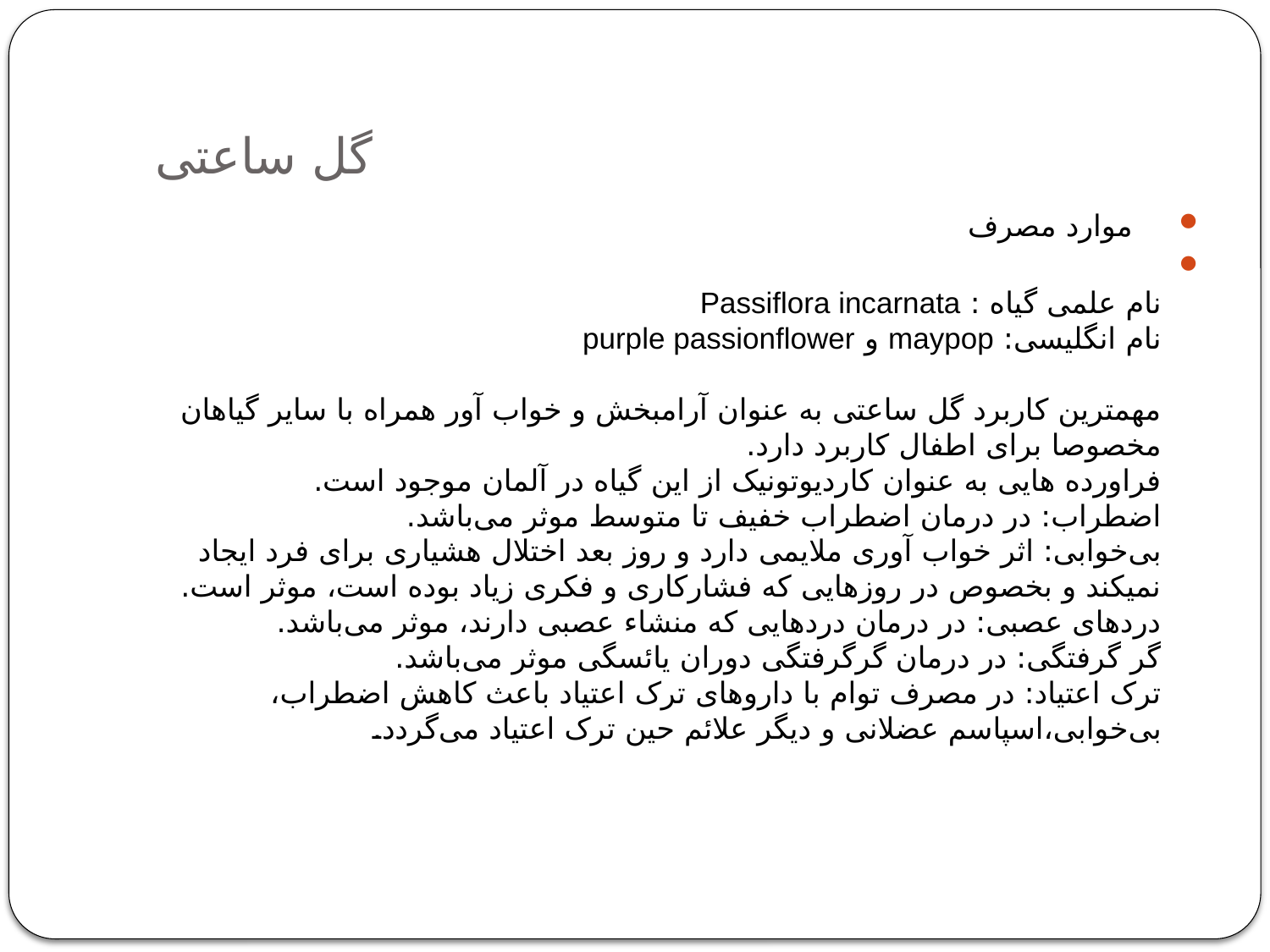

# گل ساعتی
   موارد مصرف
نام علمی گیاه : Passiflora incarnata
نام انگلیسی: maypop و purple passionflower
مهمترین کاربرد گل ساعتی به عنوان آرامبخش و خواب آور همراه با سایر گیاهان مخصوصا برای اطفال کاربرد دارد.
فراورده هایی به عنوان کاردیوتونیک از این گیاه در آلمان موجود است.
اضطراب: در درمان اضطراب خفیف تا متوسط موثر می‌باشد.
بی‌خوابی: اثر خواب آوری ملایمی ‌دارد و روز بعد اختلال هشیاری برای فرد ایجاد نمیکند و بخصوص در روزهایی که فشارکاری و فکری زیاد بوده است، موثر است.
دردهای عصبی: در درمان دردهایی که منشاء عصبی دارند، موثر می‌باشد.
گر گرفتگی: در درمان گرگرفتگی دوران یائسگی موثر می‌باشد.
ترک اعتیاد: در مصرف توام با داروهای ترک اعتیاد باعث کاهش اضطراب، بی‌خوابی،اسپاسم عضلانی و دیگر علائم حین ترک اعتیاد می‌گردد.